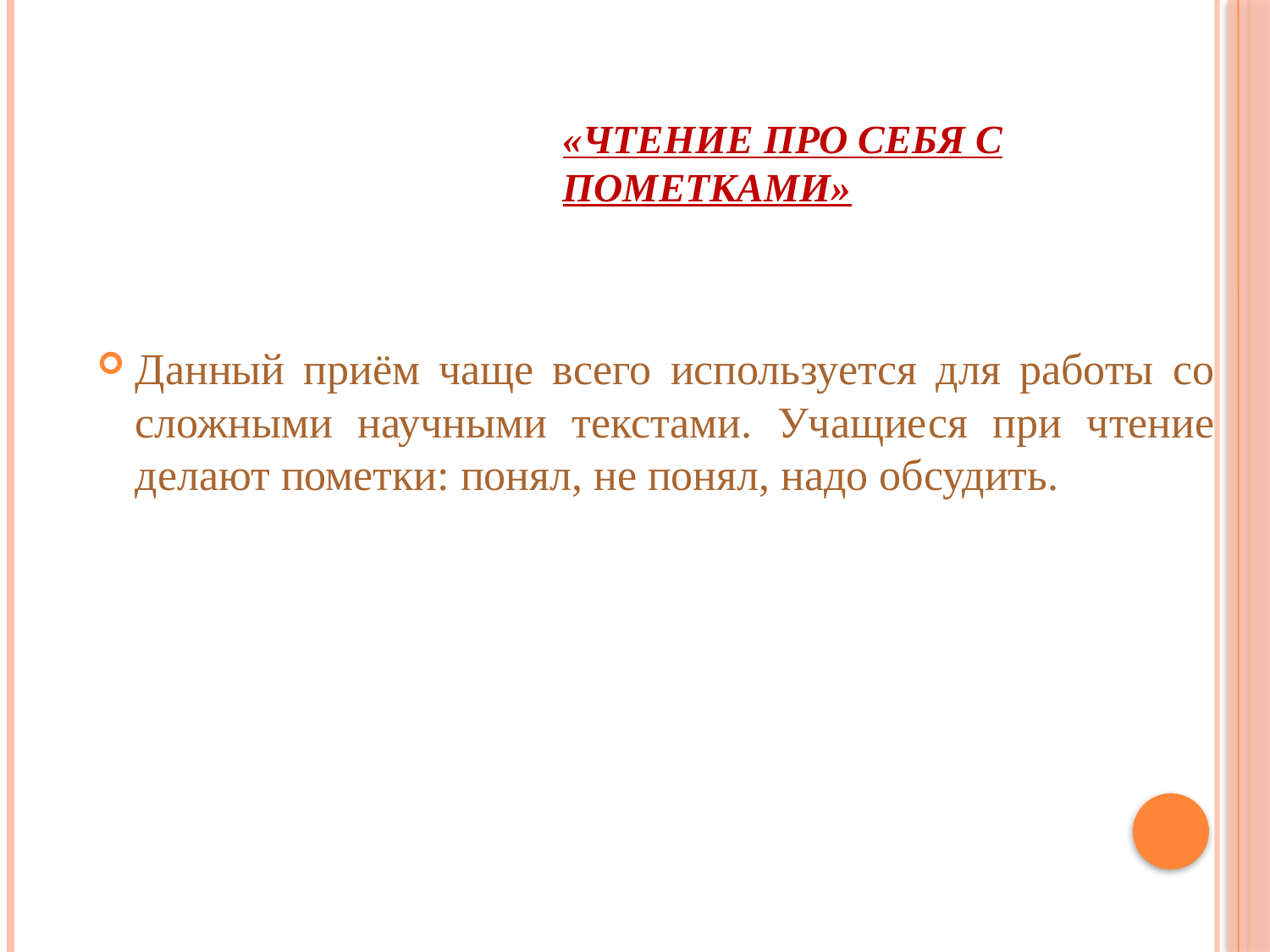

# «Чтение про себя с пометками»
Данный приём чаще всего используется для работы со сложными научными текстами. Учащиеся при чтение делают пометки: понял, не понял, надо обсудить.